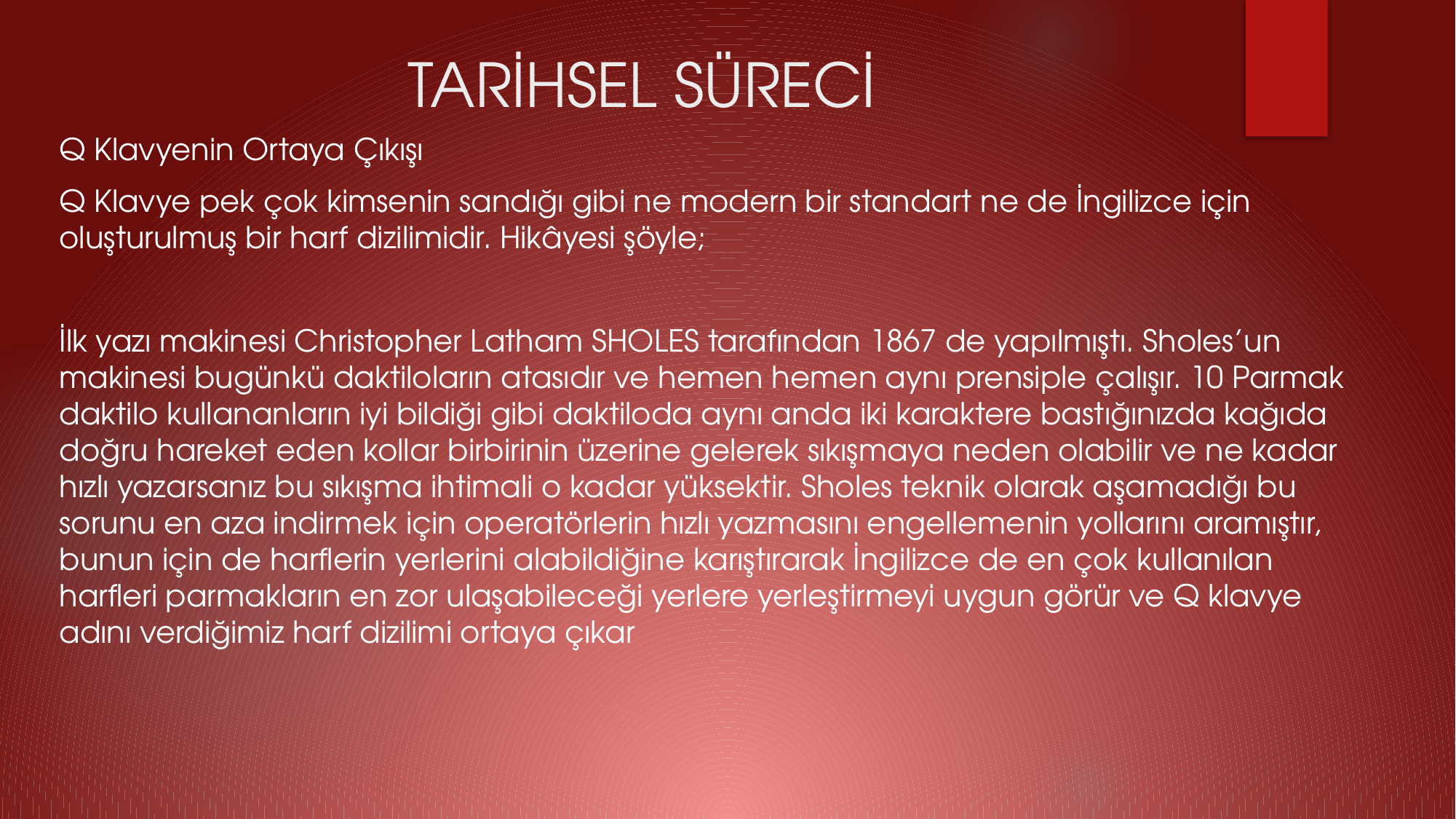

# TARİHSEL SÜRECİ
Q Klavyenin Ortaya Çıkışı
Q Klavye pek çok kimsenin sandığı gibi ne modern bir standart ne de İngilizce için oluşturulmuş bir harf dizilimidir. Hikâyesi şöyle;

İlk yazı makinesi Christopher Latham SHOLES tarafından 1867 de yapılmıştı. Sholes’un makinesi bugünkü daktiloların atasıdır ve hemen hemen aynı prensiple çalışır. 10 Parmak daktilo kullananların iyi bildiği gibi daktiloda aynı anda iki karaktere bastığınızda kağıda doğru hareket eden kollar birbirinin üzerine gelerek sıkışmaya neden olabilir ve ne kadar hızlı yazarsanız bu sıkışma ihtimali o kadar yüksektir. Sholes teknik olarak aşamadığı bu sorunu en aza indirmek için operatörlerin hızlı yazmasını engellemenin yollarını aramıştır, bunun için de harflerin yerlerini alabildiğine karıştırarak İngilizce de en çok kullanılan harfleri parmakların en zor ulaşabileceği yerlere yerleştirmeyi uygun görür ve Q klavye adını verdiğimiz harf dizilimi ortaya çıkar